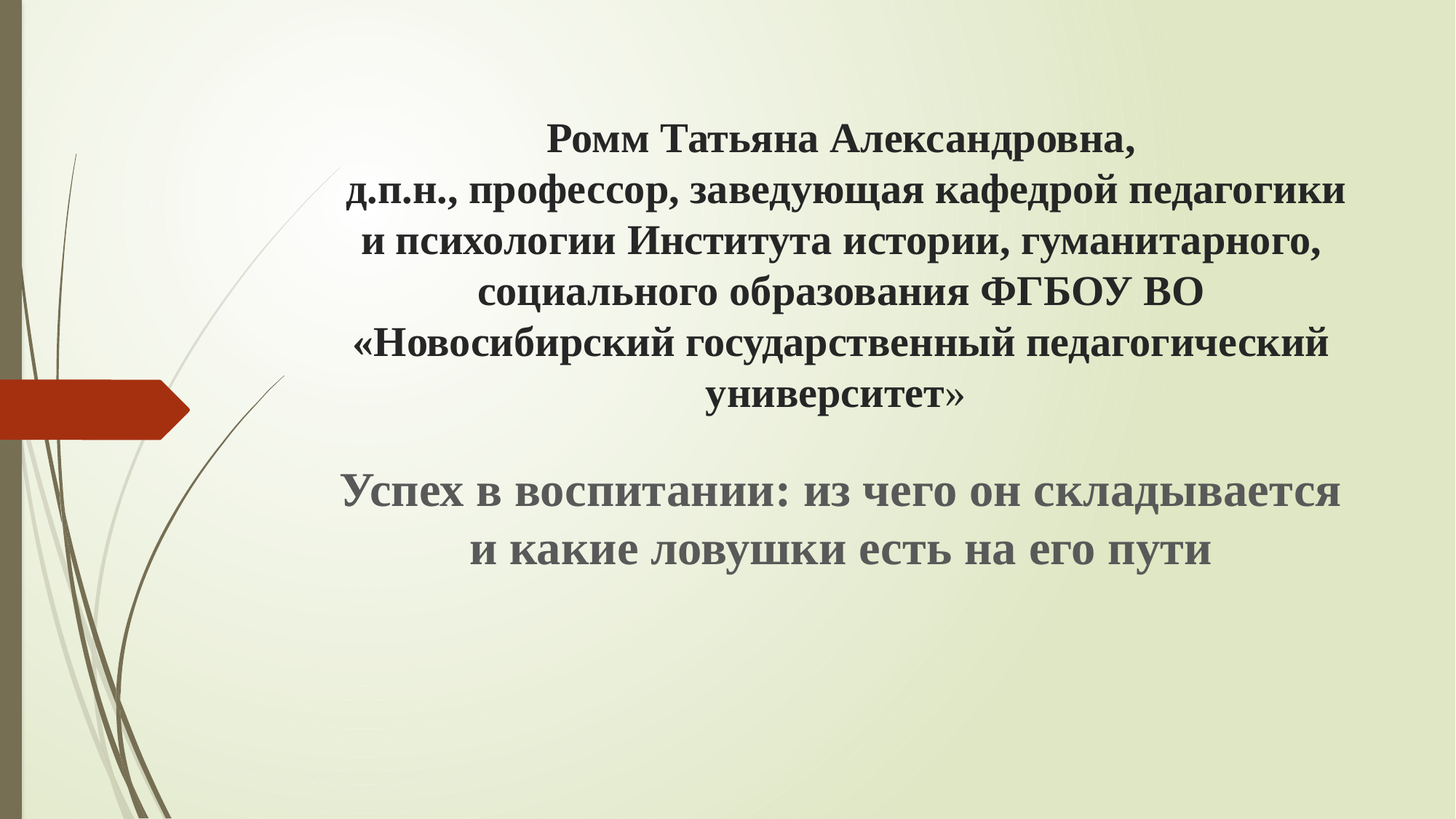

# Ромм Татьяна Александровна, д.п.н., профессор, заведующая кафедрой педагогики и психологии Института истории, гуманитарного, социального образования ФГБОУ ВО «Новосибирский государственный педагогический университет»
Успех в воспитании: из чего он складывается и какие ловушки есть на его пути